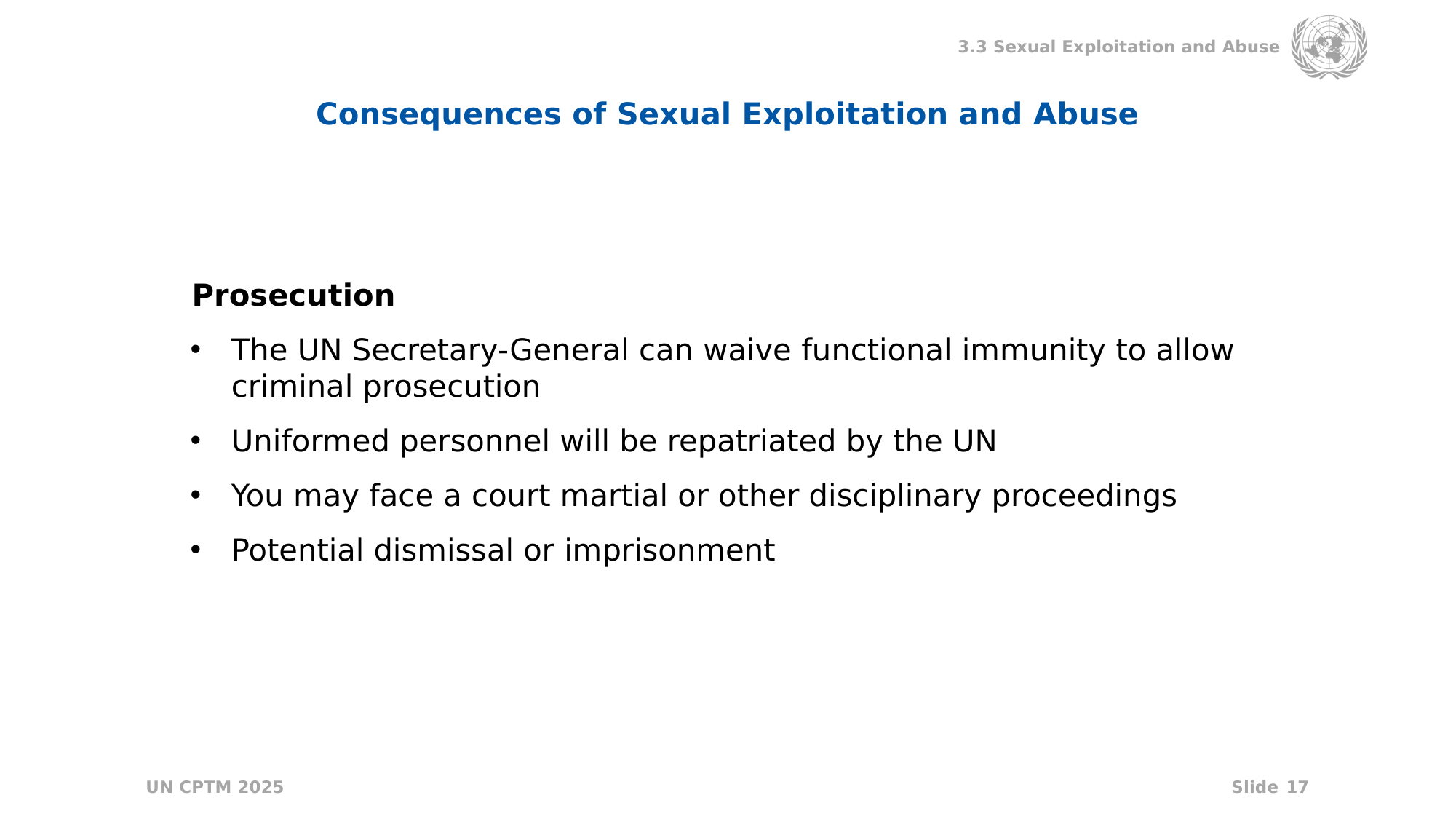

Consequences of Sexual Exploitation and Abuse
Prosecution
The UN Secretary-General can waive functional immunity to allow criminal prosecution
Uniformed personnel will be repatriated by the UN
You may face a court martial or other disciplinary proceedings
Potential dismissal or imprisonment